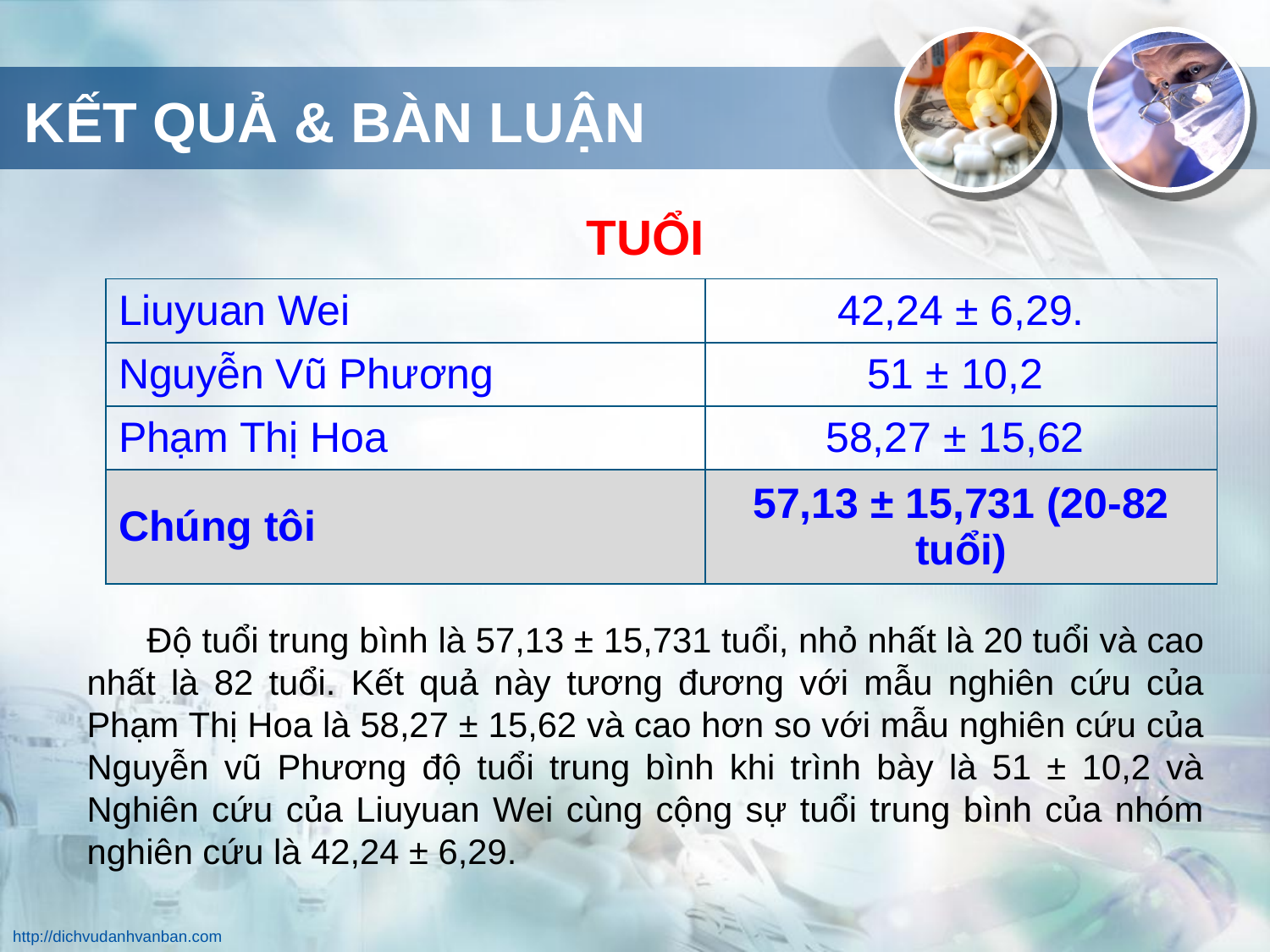

# KẾT QUẢ & BÀN LUẬN
TUỔI

      Độ tuổi trung bình là 57,13 ± 15,731 tuổi, nhỏ nhất là 20 tuổi và cao nhất là 82 tuổi. Kết quả này tương đương với mẫu nghiên cứu của Phạm Thị Hoa là 58,27 ± 15,62 và cao hơn so với mẫu nghiên cứu của Nguyễn vũ Phương độ tuổi trung bình khi trình bày là 51 ± 10,2 và Nghiên cứu của Liuyuan Wei cùng cộng sự tuổi trung bình của nhóm nghiên cứu là 42,24 ± 6,29.
| Liuyuan Wei | 42,24 ± 6,29. |
| --- | --- |
| Nguyễn Vũ Phương | 51 ± 10,2 |
| Phạm Thị Hoa | 58,27 ± 15,62 |
| Chúng tôi | 57,13 ± 15,731 (20-82 tuổi) |